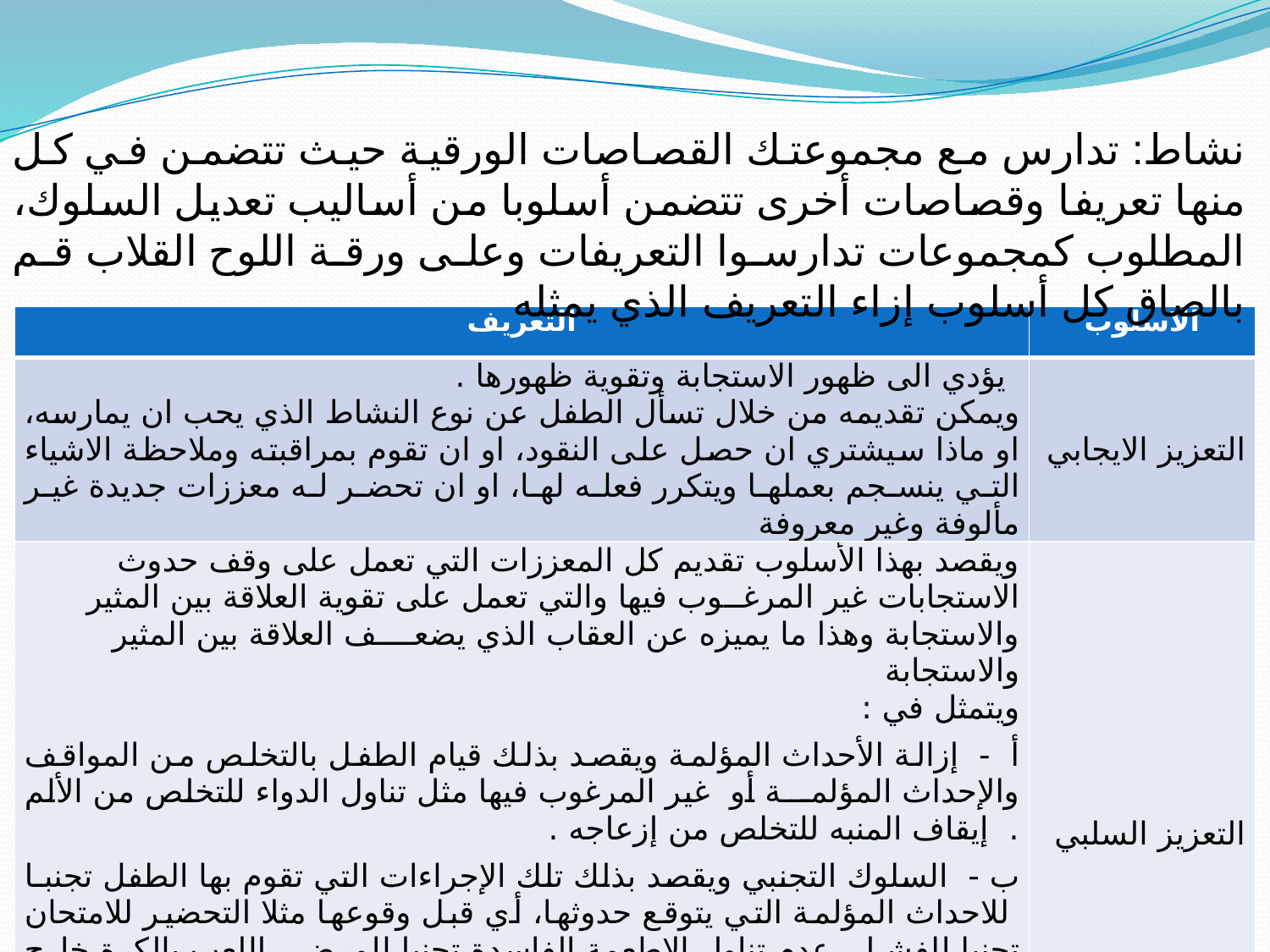

نشاط: تدارس مع مجموعتك القصاصات الورقية حيث تتضمن في كل منها تعريفا وقصاصات أخرى تتضمن أسلوبا من أساليب تعديل السلوك، المطلوب كمجموعات تدارسوا التعريفات وعلى ورقة اللوح القلاب قم بالصاق كل أسلوب إزاء التعريف الذي يمثله
| التعريف | الاسلوب |
| --- | --- |
| يؤدي الى ظهور الاستجابة وتقوية ظهورها . ويمكن تقديمه من خلال تسأل الطفل عن نوع النشاط الذي يحب ان يمارسه، او ماذا سيشتري ان حصل على النقود، او ان تقوم بمراقبته وملاحظة الاشياء التي ينسجم بعملها ويتكرر فعله لها، او ان تحضر له معززات جديدة غير مألوفة وغير معروفة | التعزيز الايجابي |
| ويقصد بهذا الأسلوب تقديم كل المعززات التي تعمل على وقف حدوث الاستجابات غير المرغــوب فيها والتي تعمل على تقوية العلاقة بين المثير والاستجابة وهذا ما يميزه عن العقاب الذي يضعــــف العلاقة بين المثير والاستجابة ويتمثل في : أ - إزالة الأحداث المؤلمة ويقصد بذلك قيام الطفل بالتخلص من المواقف والإحداث المؤلمـــة أو غير المرغوب فيها مثل تناول الدواء للتخلص من الألم . إيقاف المنبه للتخلص من إزعاجه . ب - السلوك التجنبي ويقصد بذلك تلك الإجراءات التي تقوم بها الطفل تجنبـا للاحداث المؤلمة التي يتوقع حدوثها، أي قبل وقوعها مثلا التحضير للامتحان تجنبا للفشـل، عدم تناول الاطعمة الفاسدة تجنبا للمرض، اللعب بالكرة خارج البيت تجنبا للتكسير او الاتلاف. ج - السلوك الهروبي : ويقصد به تلك الإجراءات التي يقوم بها الطفل هروبا من الاحداث المؤلمة التي يتقوقع حدوثها مثل ادعاء المرض هربا من الفشل في الامتحان، هرب الطفل من المنزل خشية العقاب. | التعزيز السلبي |